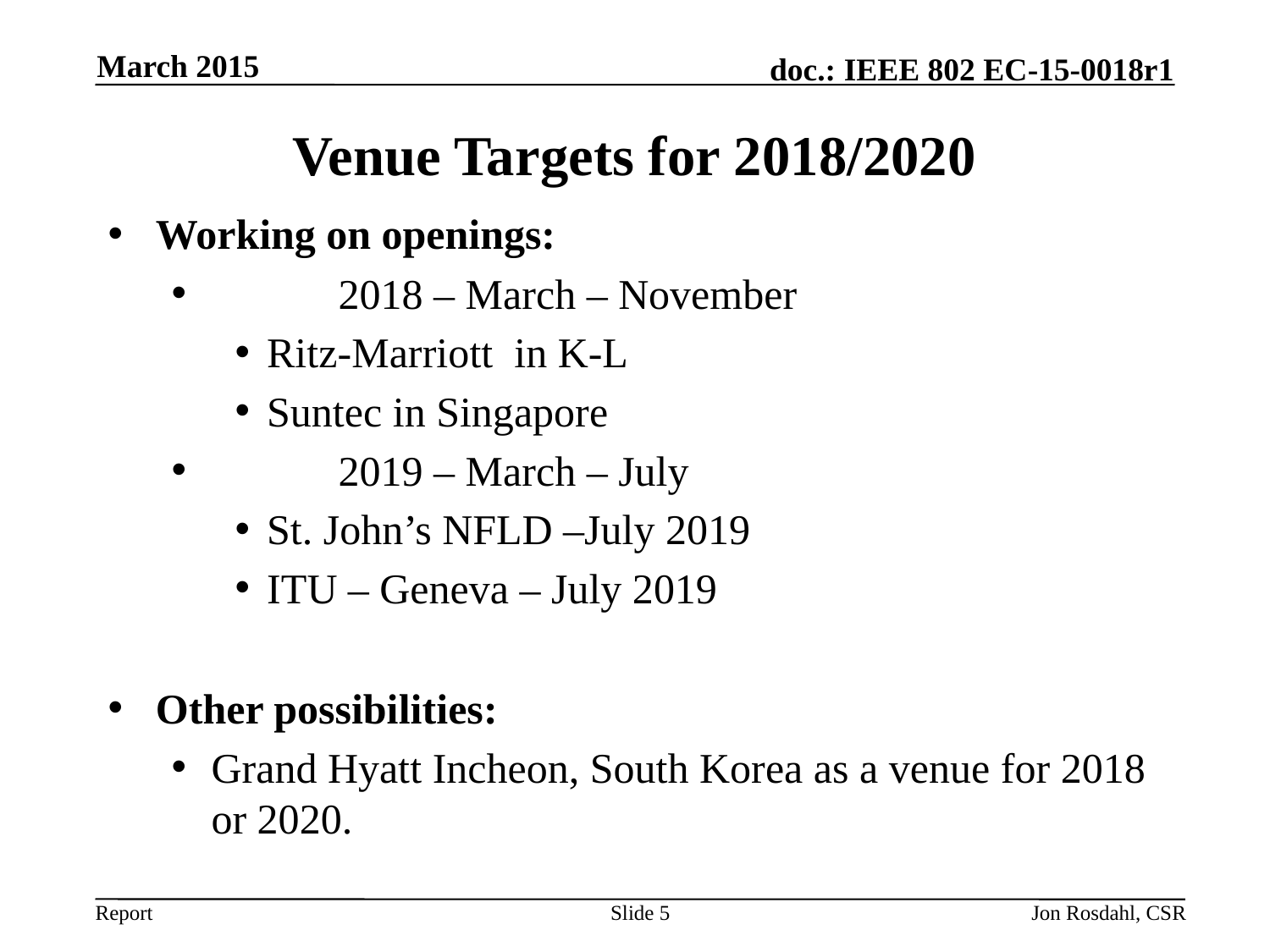

March 2015
# Venue Targets for 2018/2020
Working on openings:
	2018 – March – November
Ritz-Marriott  in K-L
Suntec in Singapore
	2019 – March – July
St. John’s NFLD –July 2019
ITU – Geneva – July 2019

Other possibilities:
Grand Hyatt Incheon, South Korea as a venue for 2018 or 2020.

Slide 5
Jon Rosdahl, CSR